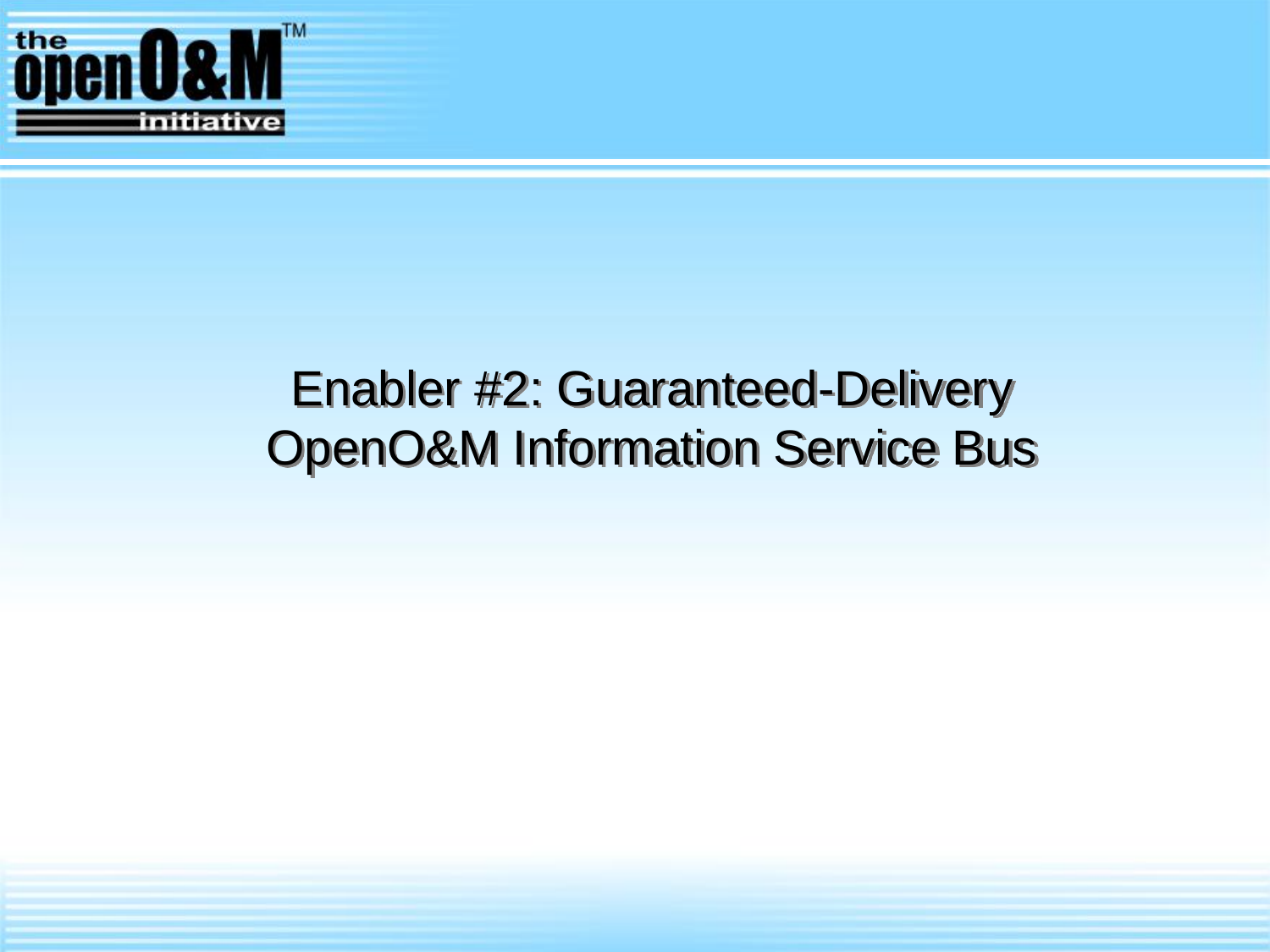

Enabler #2: Guaranteed-Delivery
OpenO&M Information Service Bus